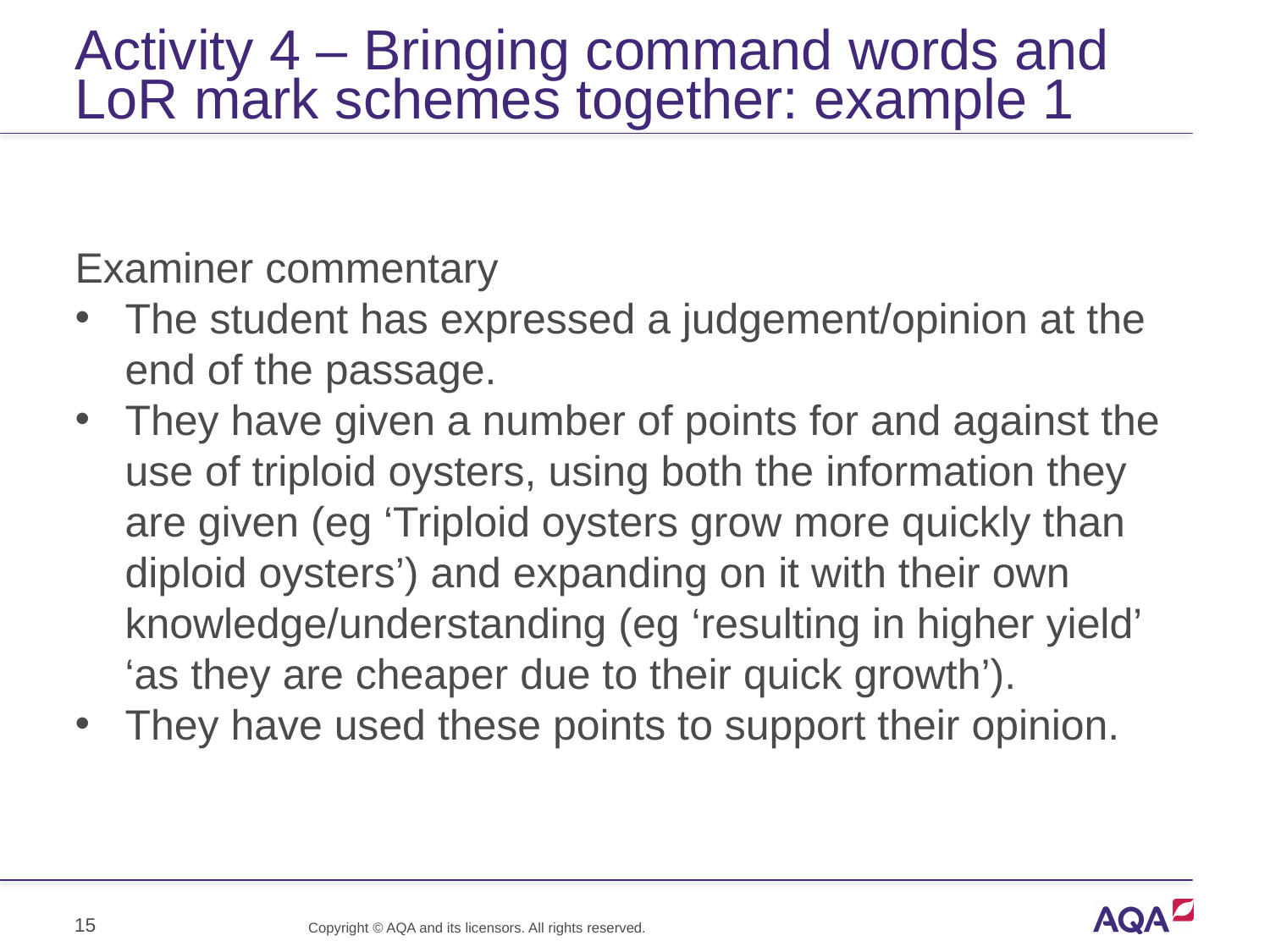

# Activity 4 – Bringing command words and LoR mark schemes together: example 1
Examiner commentary
The student has expressed a judgement/opinion at the end of the passage.
They have given a number of points for and against the use of triploid oysters, using both the information they are given (eg ‘Triploid oysters grow more quickly than diploid oysters’) and expanding on it with their own knowledge/understanding (eg ‘resulting in higher yield’ ‘as they are cheaper due to their quick growth’).
They have used these points to support their opinion.

15
Copyright © AQA and its licensors. All rights reserved.